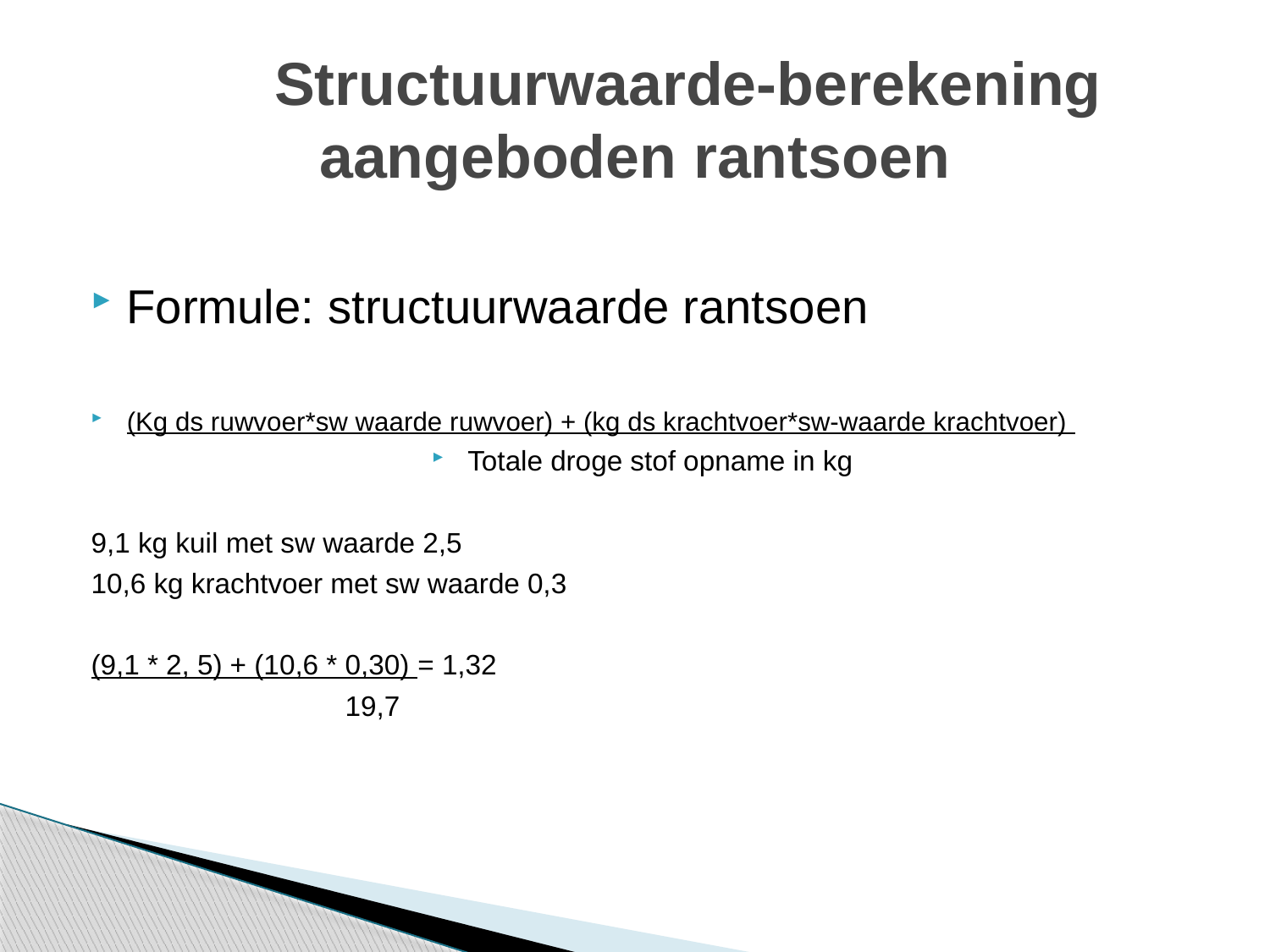

# Structuurwaarde-berekening aangeboden rantsoen

Formule: structuurwaarde rantsoen

(Kg ds ruwvoer*sw waarde ruwvoer) + (kg ds krachtvoer*sw-waarde krachtvoer)
Totale droge stof opname in kg

9,1 kg kuil met sw waarde 2,5
10,6 kg krachtvoer met sw waarde 0,3

(9,1 * 2, 5) + (10,6 * 0,30) = 1,32
		19,7